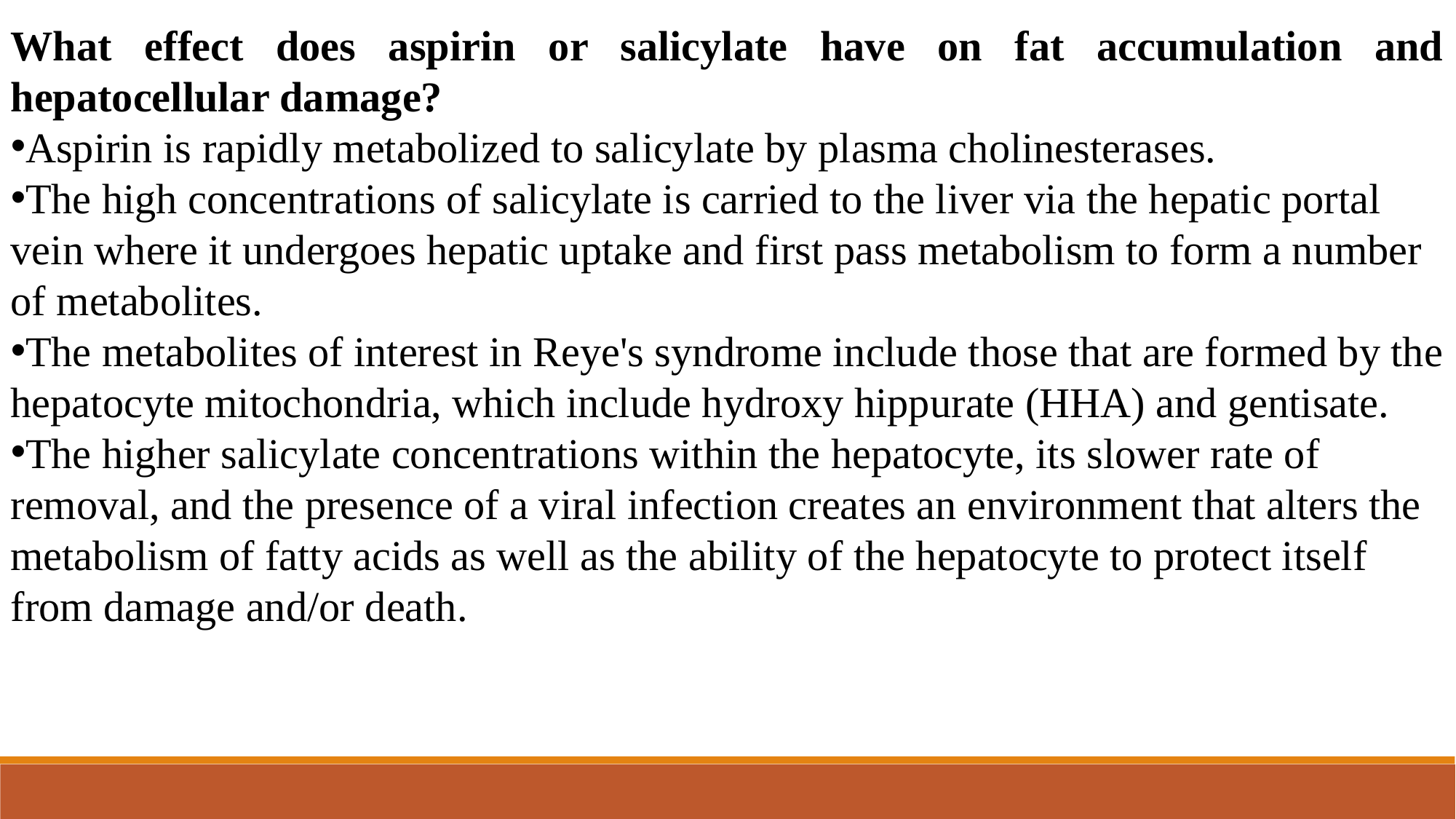

What effect does aspirin or salicylate have on fat accumulation and hepatocellular damage?
Aspirin is rapidly metabolized to salicylate by plasma cholinesterases.
The high concentrations of salicylate is carried to the liver via the hepatic portal vein where it undergoes hepatic uptake and first pass metabolism to form a number of metabolites.
The metabolites of interest in Reye's syndrome include those that are formed by the hepatocyte mitochondria, which include hydroxy hippurate (HHA) and gentisate.
The higher salicylate concentrations within the hepatocyte, its slower rate of removal, and the presence of a viral infection creates an environment that alters the metabolism of fatty acids as well as the ability of the hepatocyte to protect itself from damage and/or death.